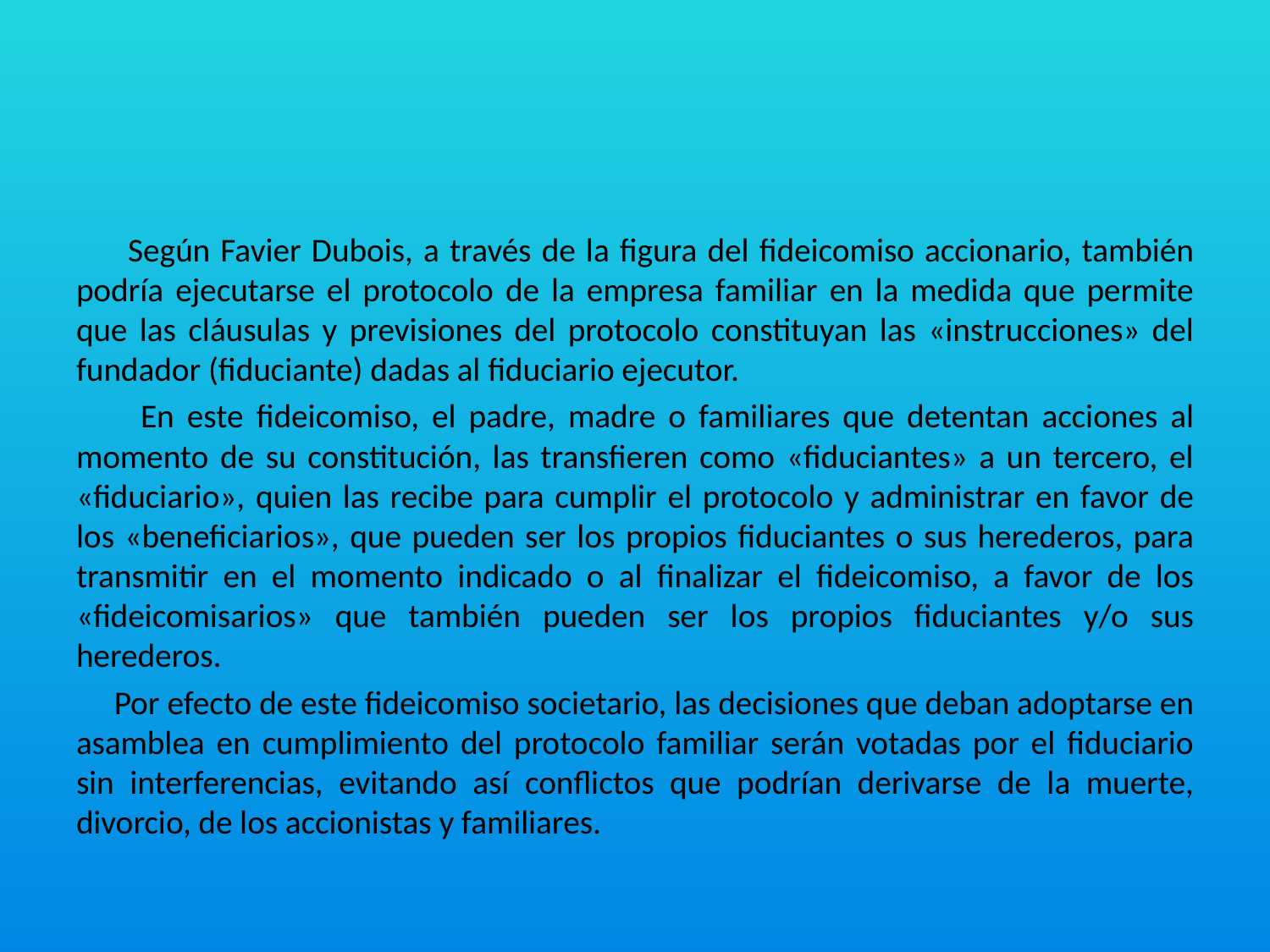

#
     Según Favier Dubois, a través de la figura del fideicomiso accionario, también podría ejecutarse el protocolo de la empresa familiar en la medida que permite que las cláusulas y previsiones del protocolo constituyan las «instrucciones» del fundador (fiduciante) dadas al fiduciario ejecutor.
     En este fideicomiso, el padre, madre o familiares que detentan acciones al momento de su constitución, las transfieren como «fiduciantes» a un tercero, el «fiduciario», quien las recibe para cumplir el protocolo y administrar en favor de los «beneficiarios», que pueden ser los propios fiduciantes o sus herederos, para transmitir en el momento indicado o al finalizar el fideicomiso, a favor de los «fideicomisarios» que también pueden ser los propios fiduciantes y/o sus herederos.
     Por efecto de este fideicomiso societario, las decisiones que deban adoptarse en asamblea en cumplimiento del protocolo familiar serán votadas por el fiduciario sin interferencias, evitando así conflictos que podrían derivarse de la muerte, divorcio, de los accionistas y familiares.